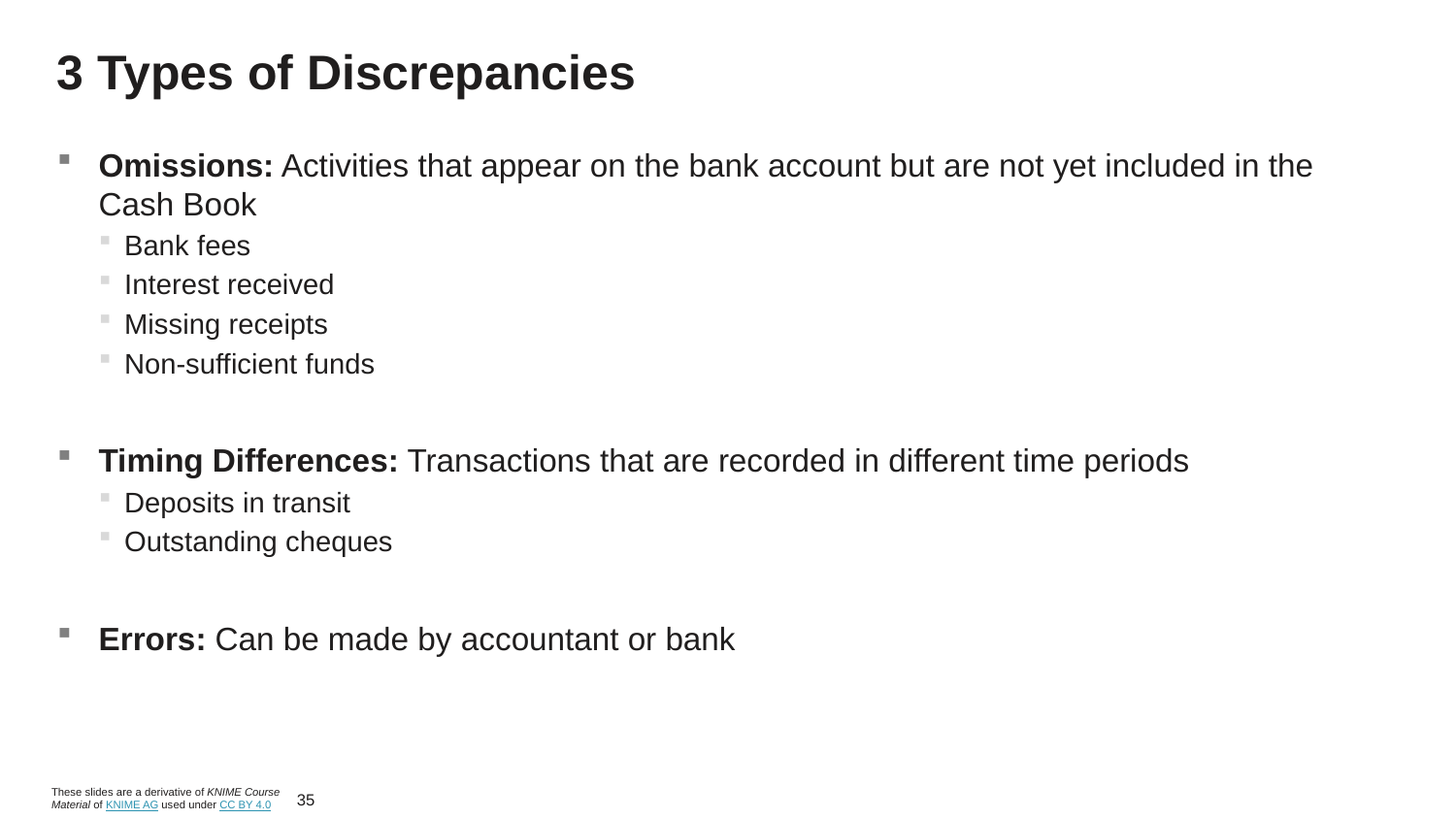

# 3 Types of Discrepancies
Omissions: Activities that appear on the bank account but are not yet included in the Cash Book
Bank fees
Interest received
Missing receipts
Non-sufficient funds

Timing Differences: Transactions that are recorded in different time periods
Deposits in transit
Outstanding cheques

Errors: Can be made by accountant or bank
35